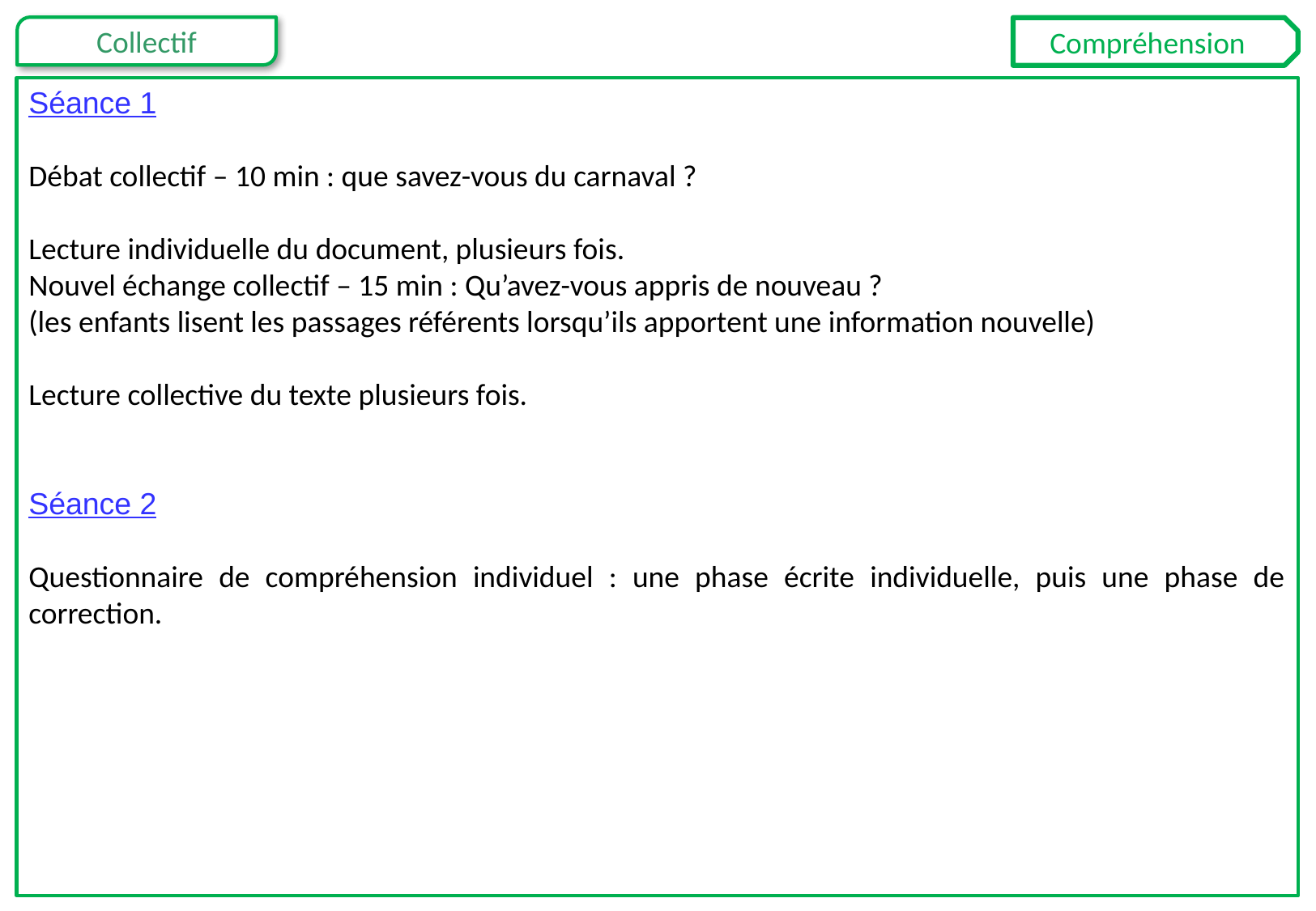

Compréhension
Séance 1

Débat collectif – 10 min : que savez-vous du carnaval ?

Lecture individuelle du document, plusieurs fois.
Nouvel échange collectif – 15 min : Qu’avez-vous appris de nouveau ?
(les enfants lisent les passages référents lorsqu’ils apportent une information nouvelle)

Lecture collective du texte plusieurs fois.

Séance 2

Questionnaire de compréhension individuel : une phase écrite individuelle, puis une phase de correction.